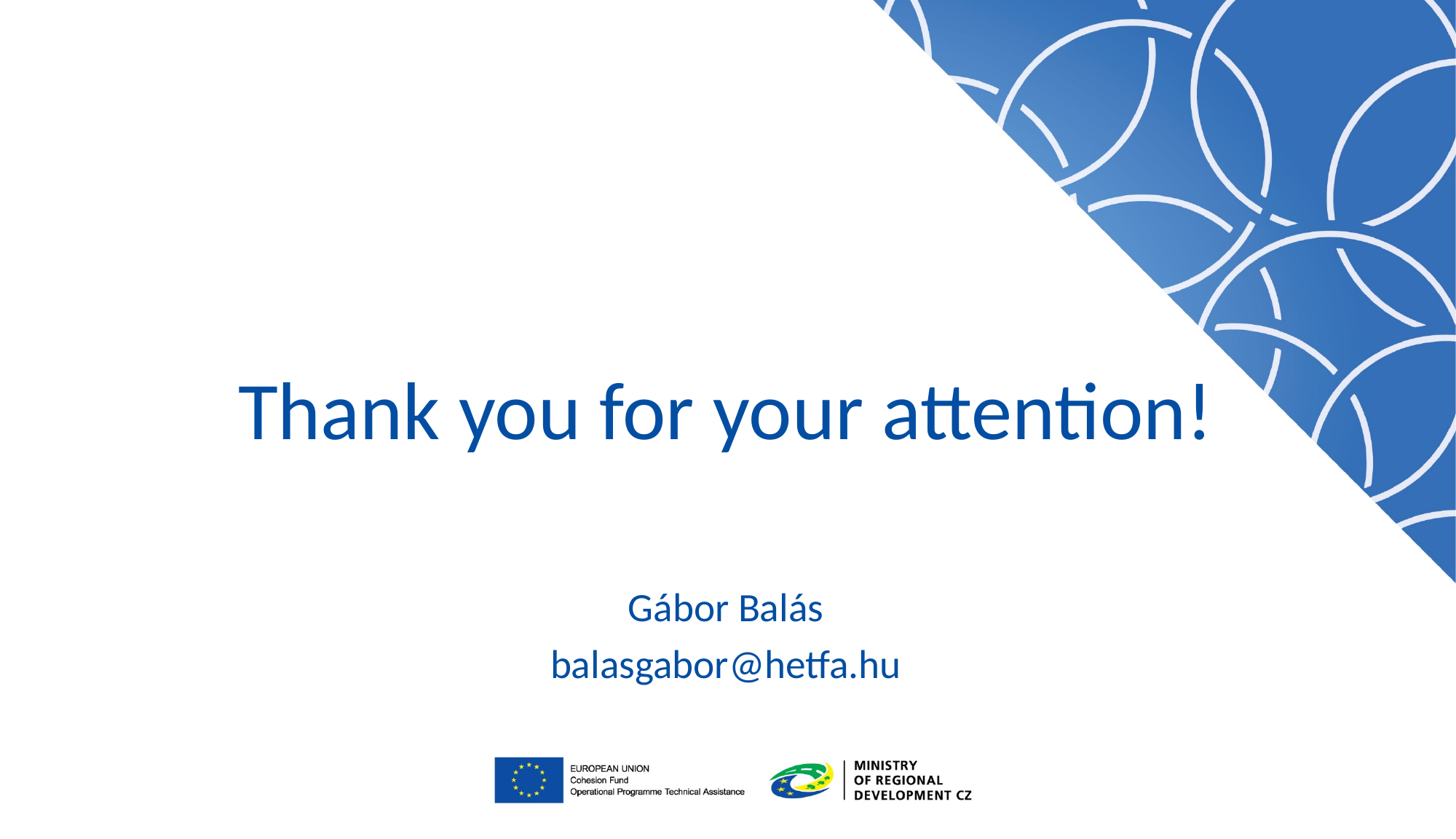

# Thank you for your attention!
Gábor Balás
balasgabor@hetfa.hu